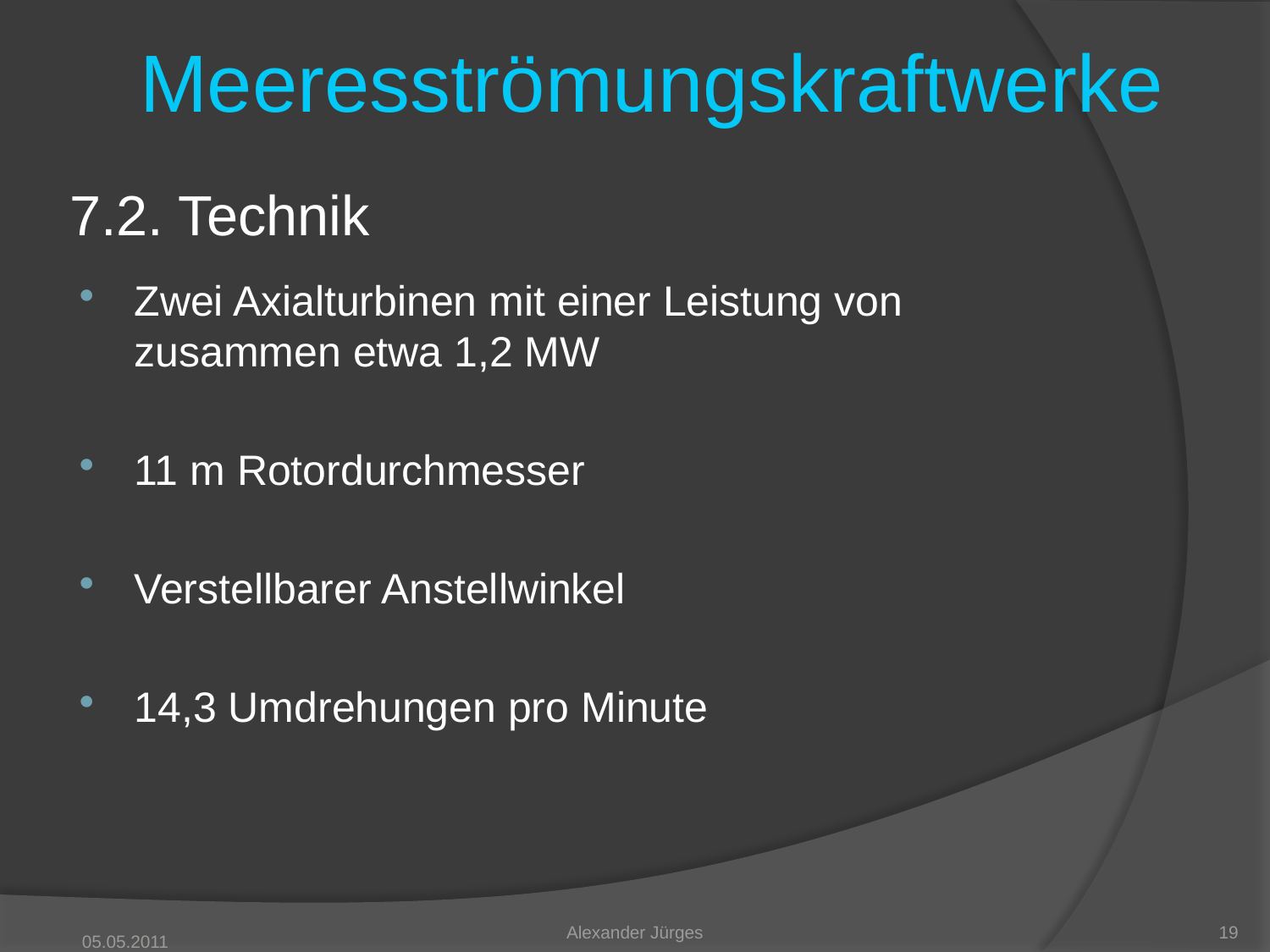

Meeresströmungskraftwerke
7.2. Technik
Zwei Axialturbinen mit einer Leistung von zusammen etwa 1,2 MW

11 m Rotordurchmesser

Verstellbarer Anstellwinkel

14,3 Umdrehungen pro Minute

Alexander Jürges
19
05.05.2011